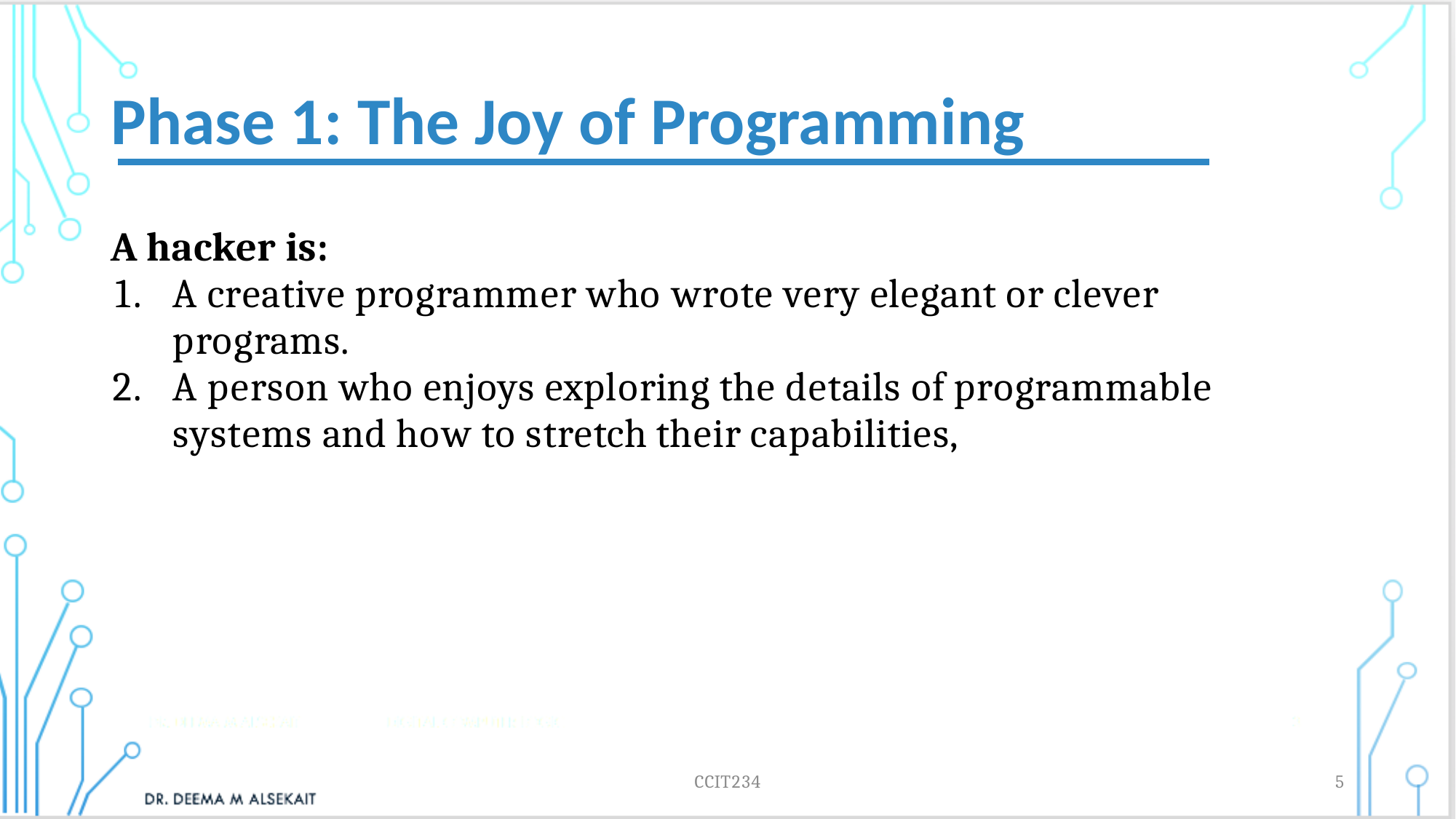

# Phase 1: The Joy of Programming
A hacker is:
A creative programmer who wrote very elegant or clever programs.
A person who enjoys exploring the details of programmable systems and how to stretch their capabilities,
CCIT234
5